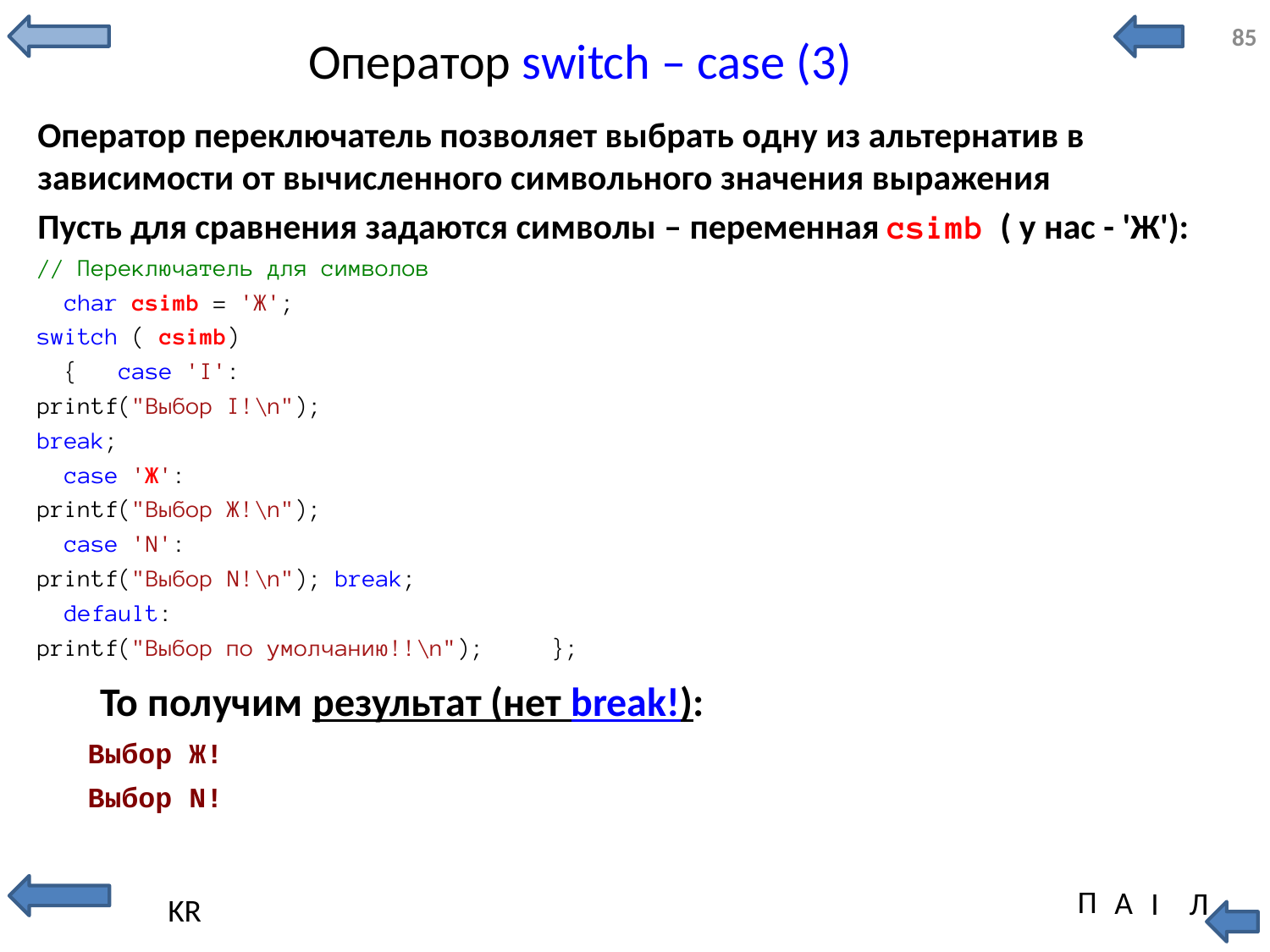

# Оператор switch – case (3)
Оператор переключатель позволяет выбрать одну из альтернатив в зависимости от вычисленного символьного значения выражения
Пусть для сравнения задаются символы – переменная csimb  ( у нас - 'Ж'):
// Переключатель для символов
  char csimb = 'Ж';
switch ( csimb)
  {   case 'I':
printf("Выбор I!\n");
break;
  case 'Ж':
printf("Выбор Ж!\n");
  case 'N':
printf("Выбор N!\n"); break;
  default:
printf("Выбор по умолчанию!!\n");     };
То получим результат (нет break!):
Выбор Ж!
Выбор N!